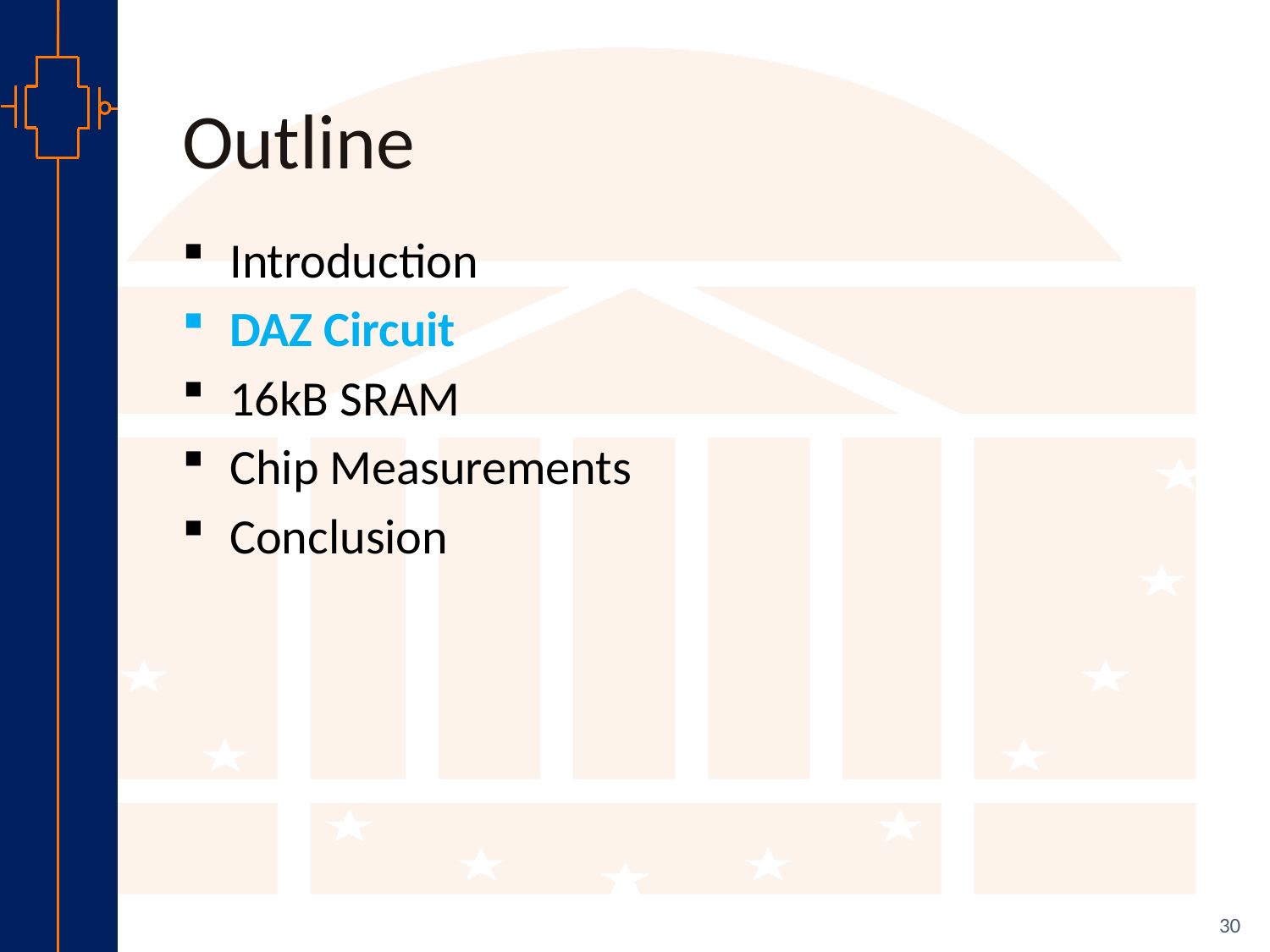

# Outline
Introduction
DAZ Circuit
16kB SRAM
Chip Measurements
Conclusion
30